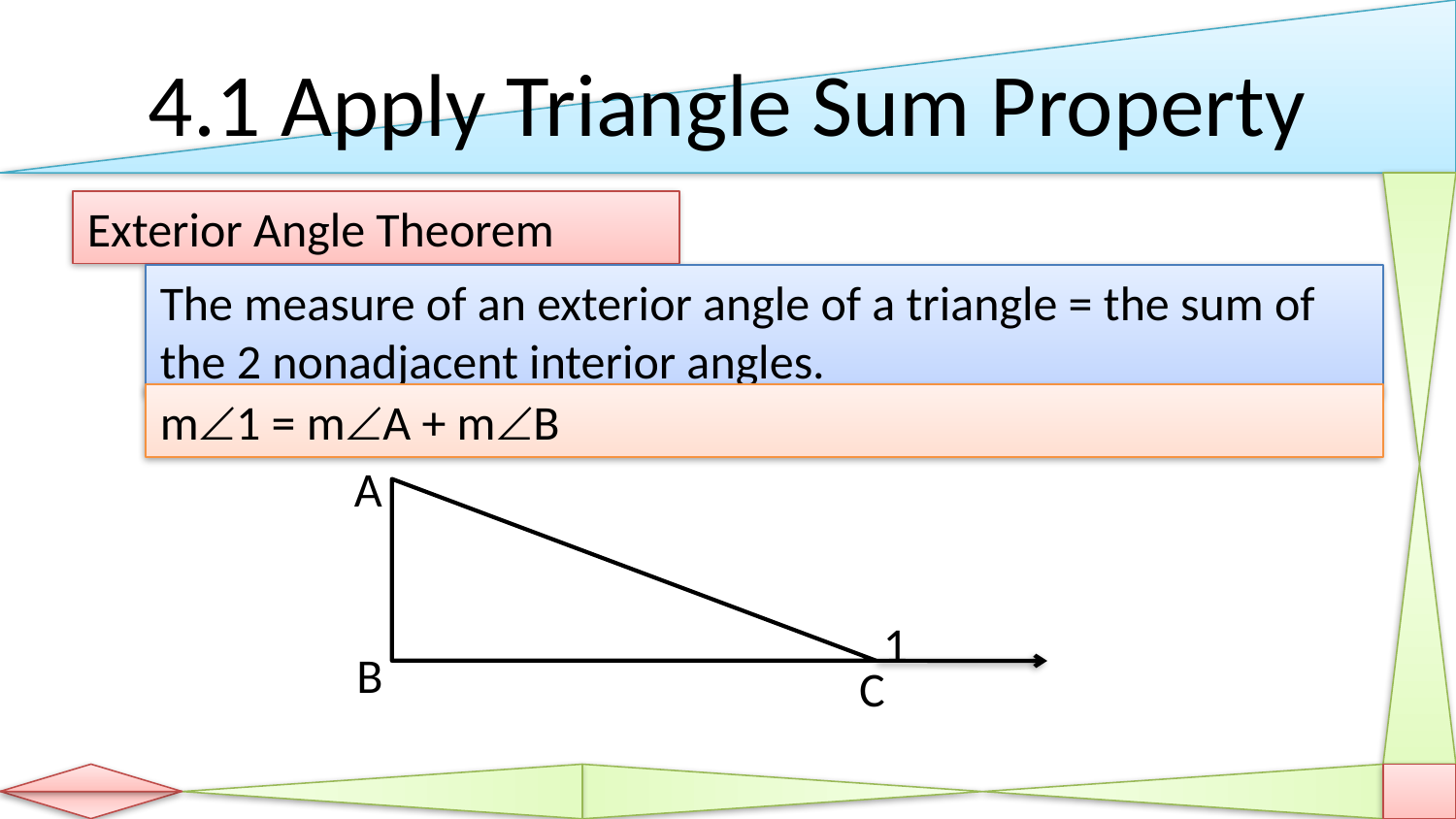

# 4.1 Apply Triangle Sum Property
Exterior Angle Theorem
The measure of an exterior angle of a triangle = the sum of the 2 nonadjacent interior angles.
m∠1 = m∠A + m∠B
A

1
B
C